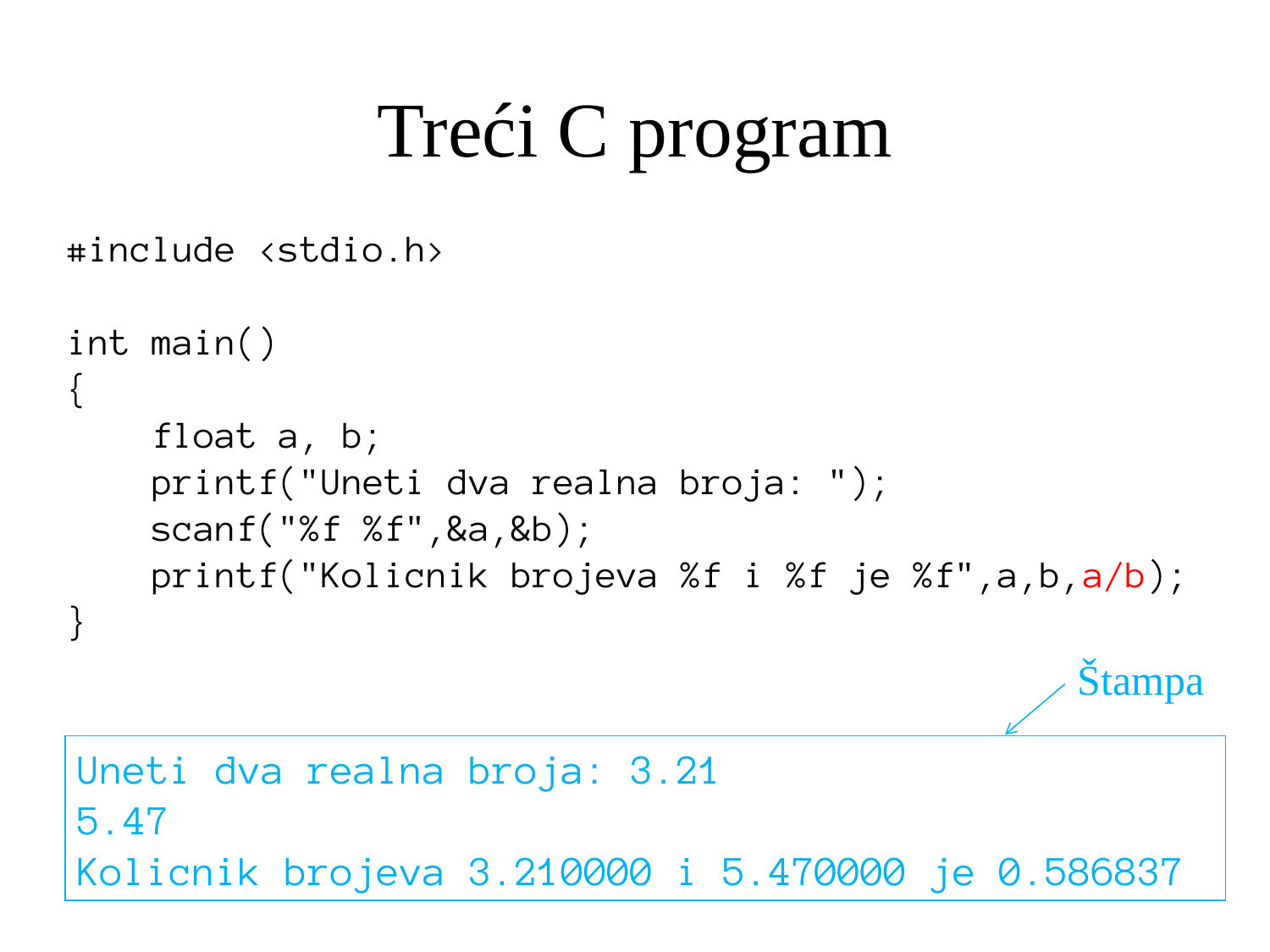

# Treći C program
#include <stdio.h>

int main()
{
    float a, b;
    printf("Uneti dva realna broja: ");
    scanf("%f %f",&a,&b);
    printf("Kolicnik brojeva %f i %f je %f",a,b,a/b);
}
Štampa
Uneti dva realna broja: 3.21
5.47
Kolicnik brojeva 3.210000 i 5.470000 je 0.586837